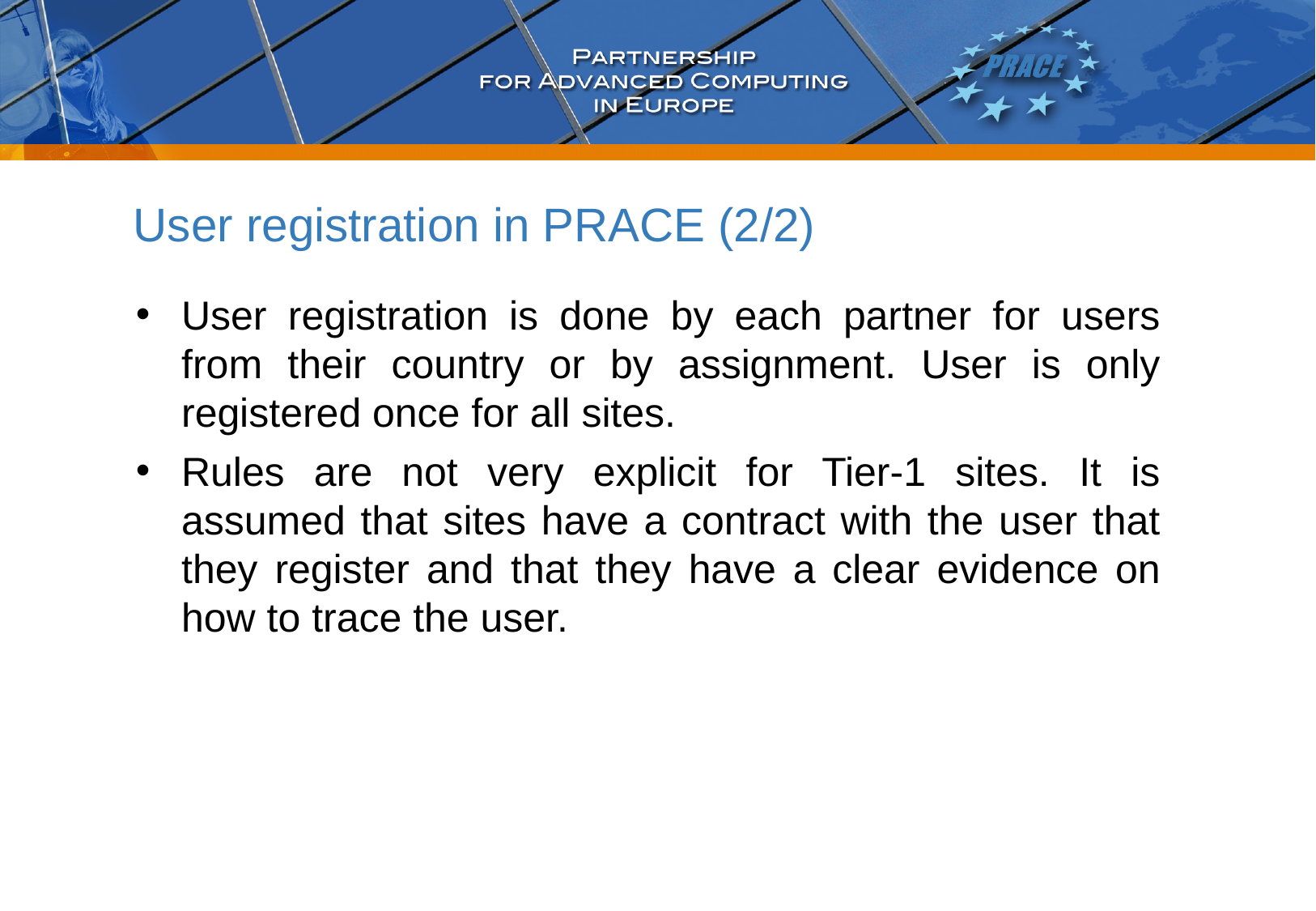

# User registration in PRACE (2/2)
User registration is done by each partner for users from their country or by assignment. User is only registered once for all sites.
Rules are not very explicit for Tier-1 sites. It is assumed that sites have a contract with the user that they register and that they have a clear evidence on how to trace the user.